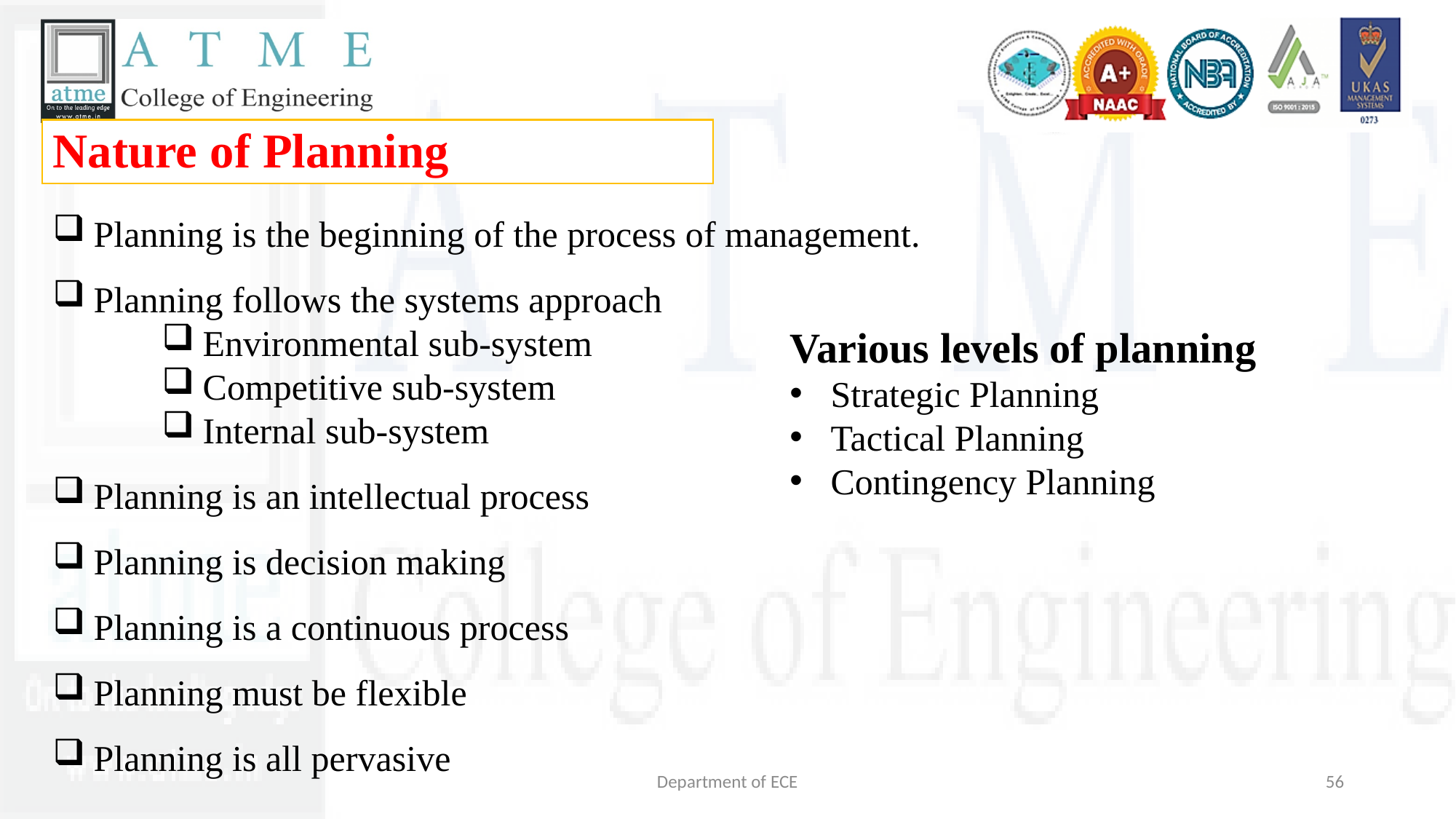

Nature of Planning
Planning is the beginning of the process of management.
Planning follows the systems approach
Environmental sub-system
Competitive sub-system
Internal sub-system
Planning is an intellectual process
Planning is decision making
Planning is a continuous process
Planning must be flexible
Planning is all pervasive
Various levels of planning
Strategic Planning
Tactical Planning
Contingency Planning
Department of ECE
56